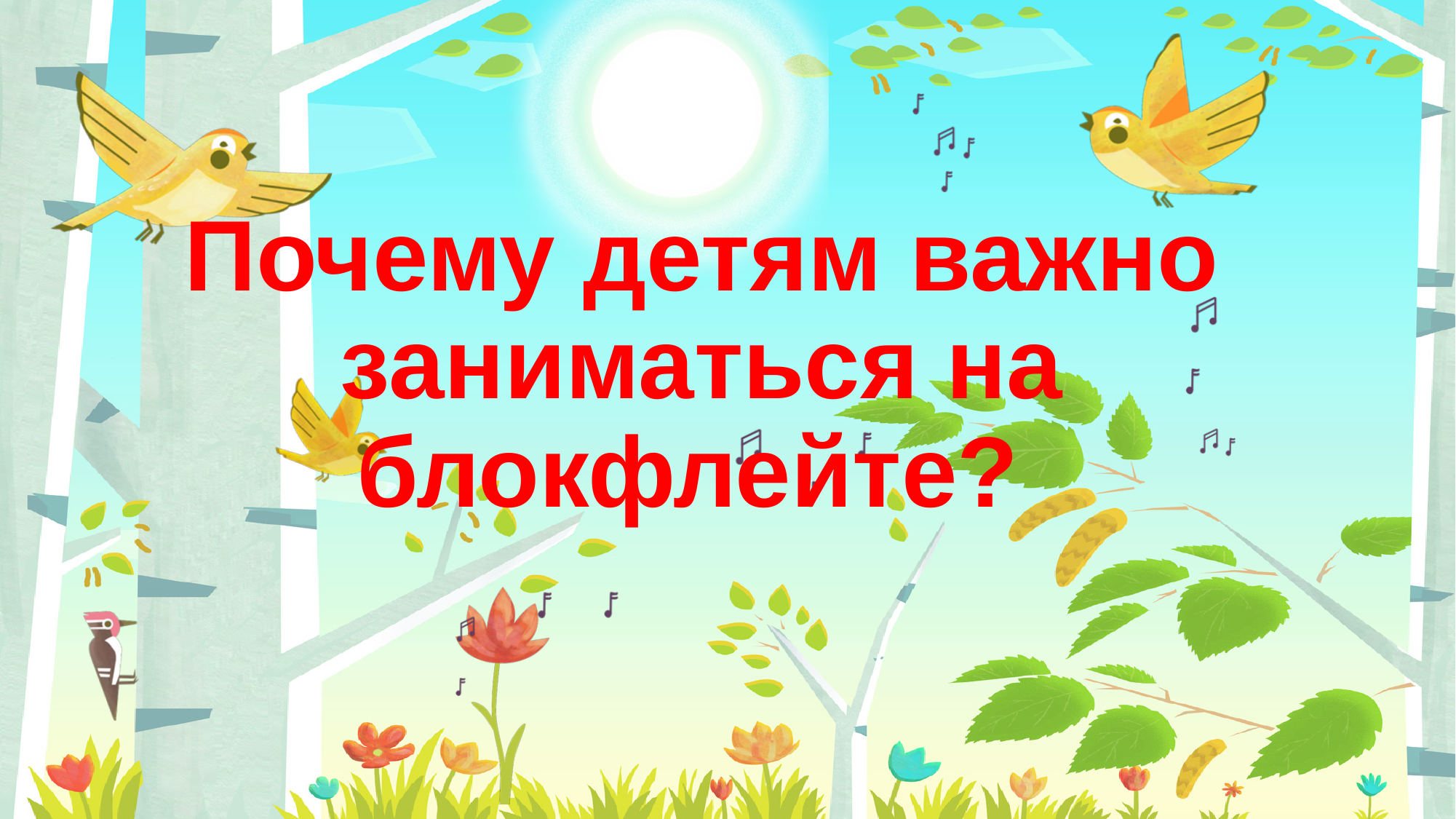

# Почему детям важно заниматься на блокфлейте?